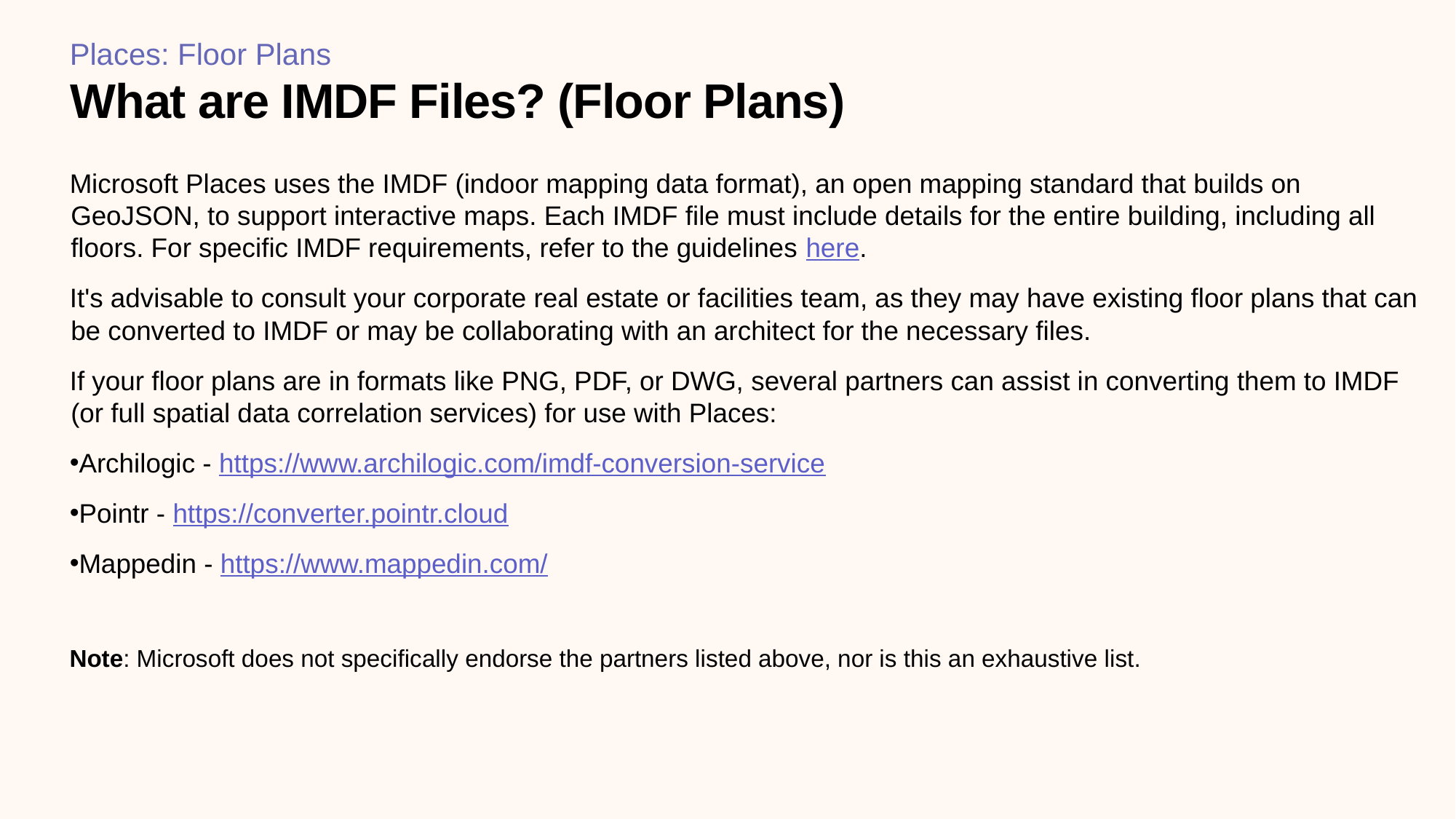

Places: Floor Plans
# What are IMDF Files? (Floor Plans)
Microsoft Places uses the IMDF (indoor mapping data format), an open mapping standard that builds on GeoJSON, to support interactive maps. Each IMDF file must include details for the entire building, including all floors. For specific IMDF requirements, refer to the guidelines here.
It's advisable to consult your corporate real estate or facilities team, as they may have existing floor plans that can be converted to IMDF or may be collaborating with an architect for the necessary files.
If your floor plans are in formats like PNG, PDF, or DWG, several partners can assist in converting them to IMDF (or full spatial data correlation services) for use with Places:
Archilogic - https://www.archilogic.com/imdf-conversion-service
Pointr - https://converter.pointr.cloud
Mappedin - https://www.mappedin.com/
Note: Microsoft does not specifically endorse the partners listed above, nor is this an exhaustive list.